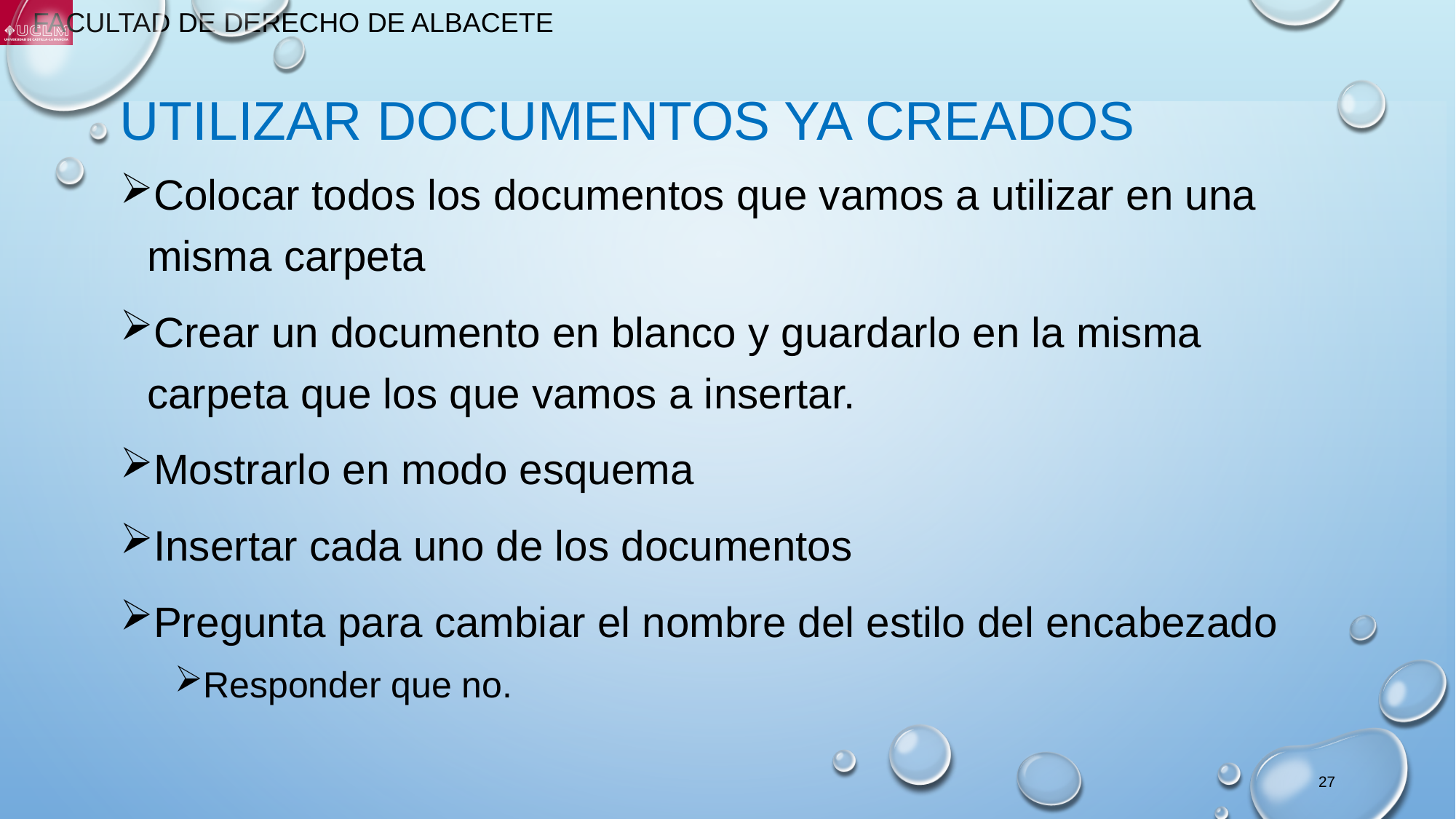

# Utilizar documentos ya creados
Colocar todos los documentos que vamos a utilizar en una misma carpeta
Crear un documento en blanco y guardarlo en la misma carpeta que los que vamos a insertar.
Mostrarlo en modo esquema
Insertar cada uno de los documentos
Pregunta para cambiar el nombre del estilo del encabezado
Responder que no.

27